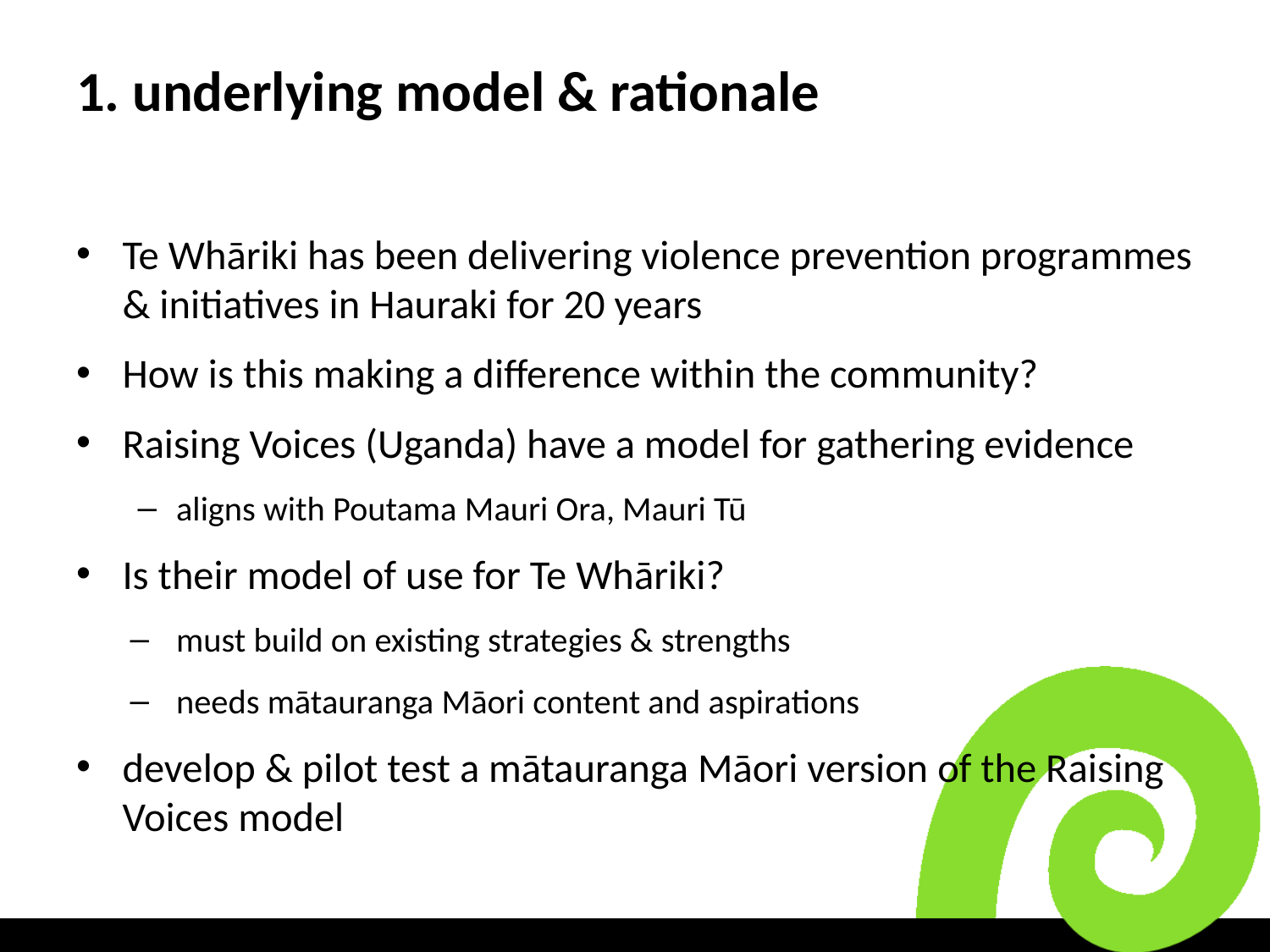

# 1. underlying model & rationale
Te Whāriki has been delivering violence prevention programmes & initiatives in Hauraki for 20 years
How is this making a difference within the community?
Raising Voices (Uganda) have a model for gathering evidence
aligns with Poutama Mauri Ora, Mauri Tū
Is their model of use for Te Whāriki?
must build on existing strategies & strengths
needs mātauranga Māori content and aspirations
develop & pilot test a mātauranga Māori version of the Raising Voices model